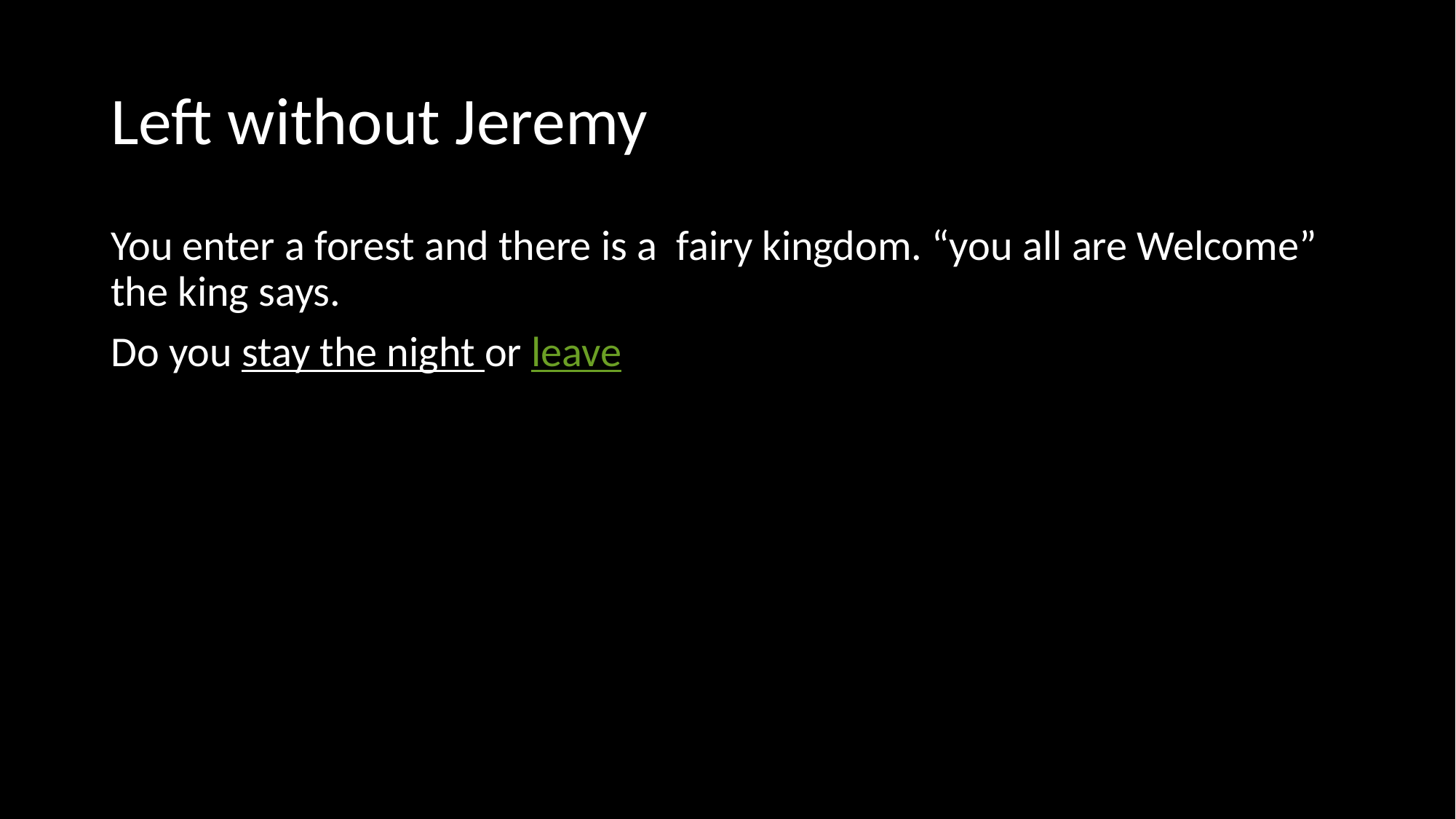

# Left without Jeremy
You enter a forest and there is a  fairy kingdom. “you all are Welcome” the king says.
Do you stay the night or leave